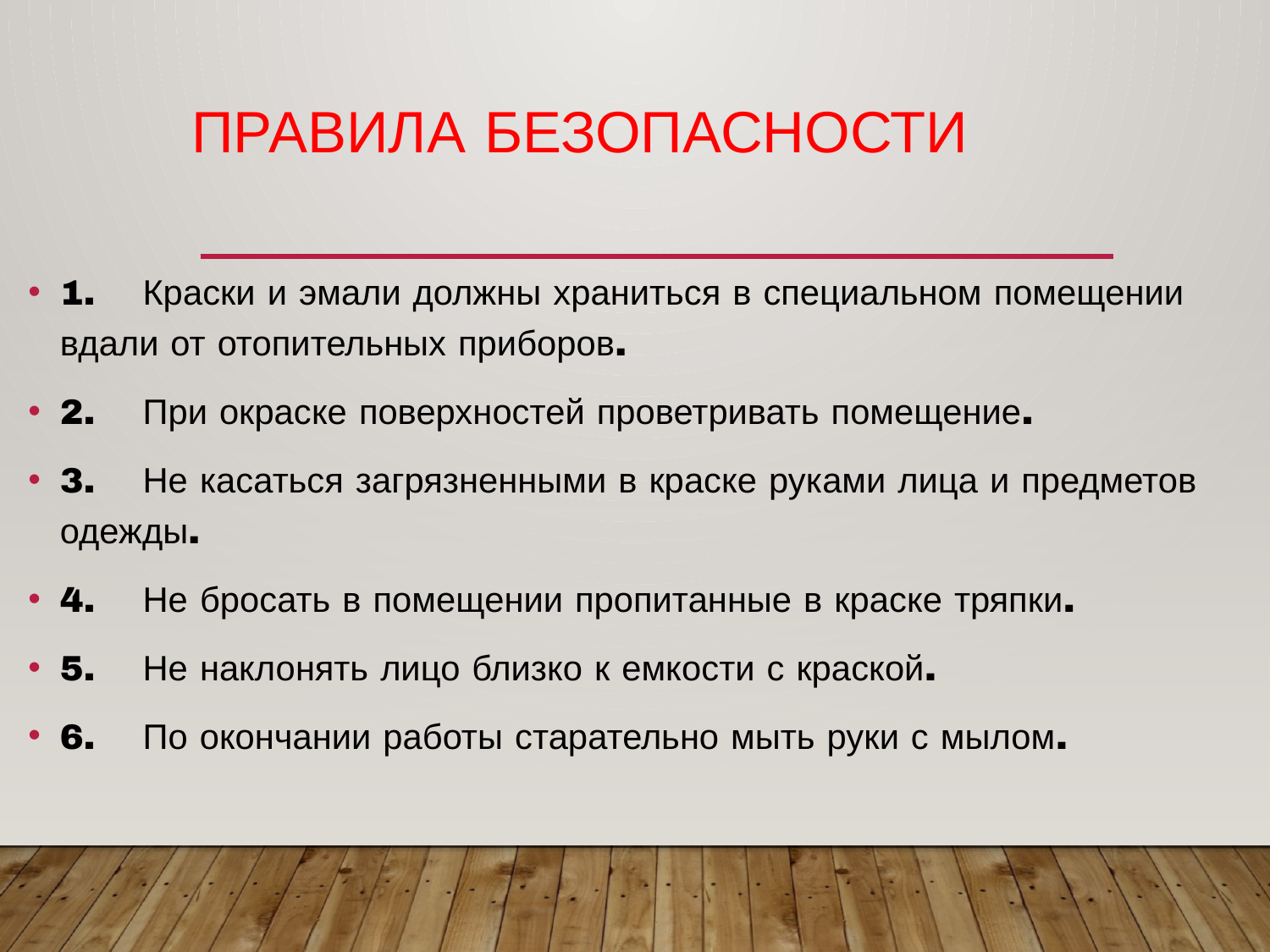

# Правила безопасности

1.    Краски и эмали должны храниться в специальном помещении вдали от отопительных приборов.
2.    При окраске поверхностей проветривать помещение.
3.    Не касаться загрязненными в краске руками лица и предметов одежды.
4.    Не бросать в помещении пропитанные в краске тряпки.
5.    Не наклонять лицо близко к емкости с краской.
6.    По окончании работы старательно мыть руки с мылом.